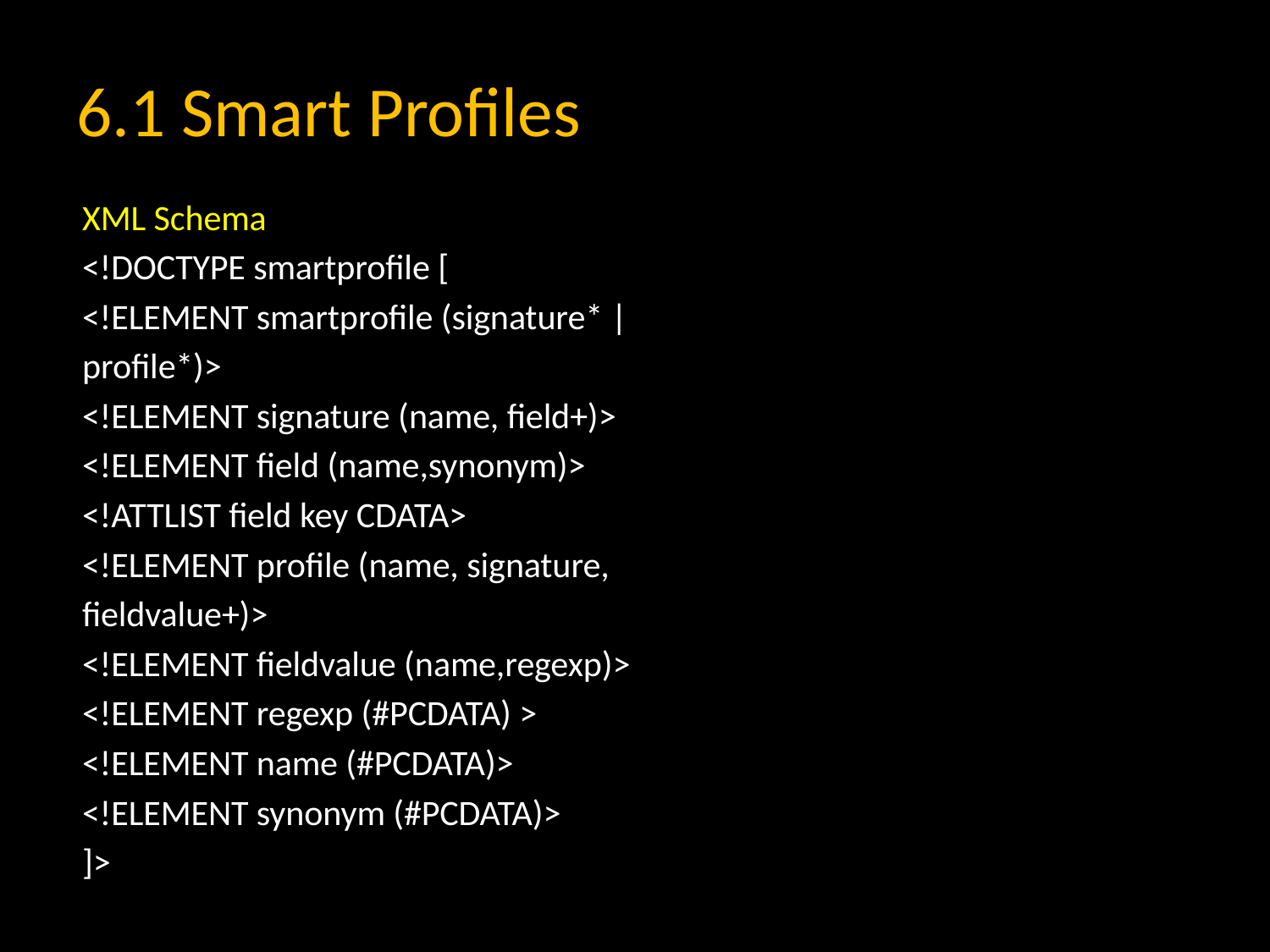

# 6.1 Smart Profiles
XML Schema
<!DOCTYPE smartprofile [
<!ELEMENT smartprofile (signature* |
profile*)>
<!ELEMENT signature (name, field+)>
<!ELEMENT field (name,synonym)>
<!ATTLIST field key CDATA>
<!ELEMENT profile (name, signature,
fieldvalue+)>
<!ELEMENT fieldvalue (name,regexp)>
<!ELEMENT regexp (#PCDATA) >
<!ELEMENT name (#PCDATA)>
<!ELEMENT synonym (#PCDATA)>
]>